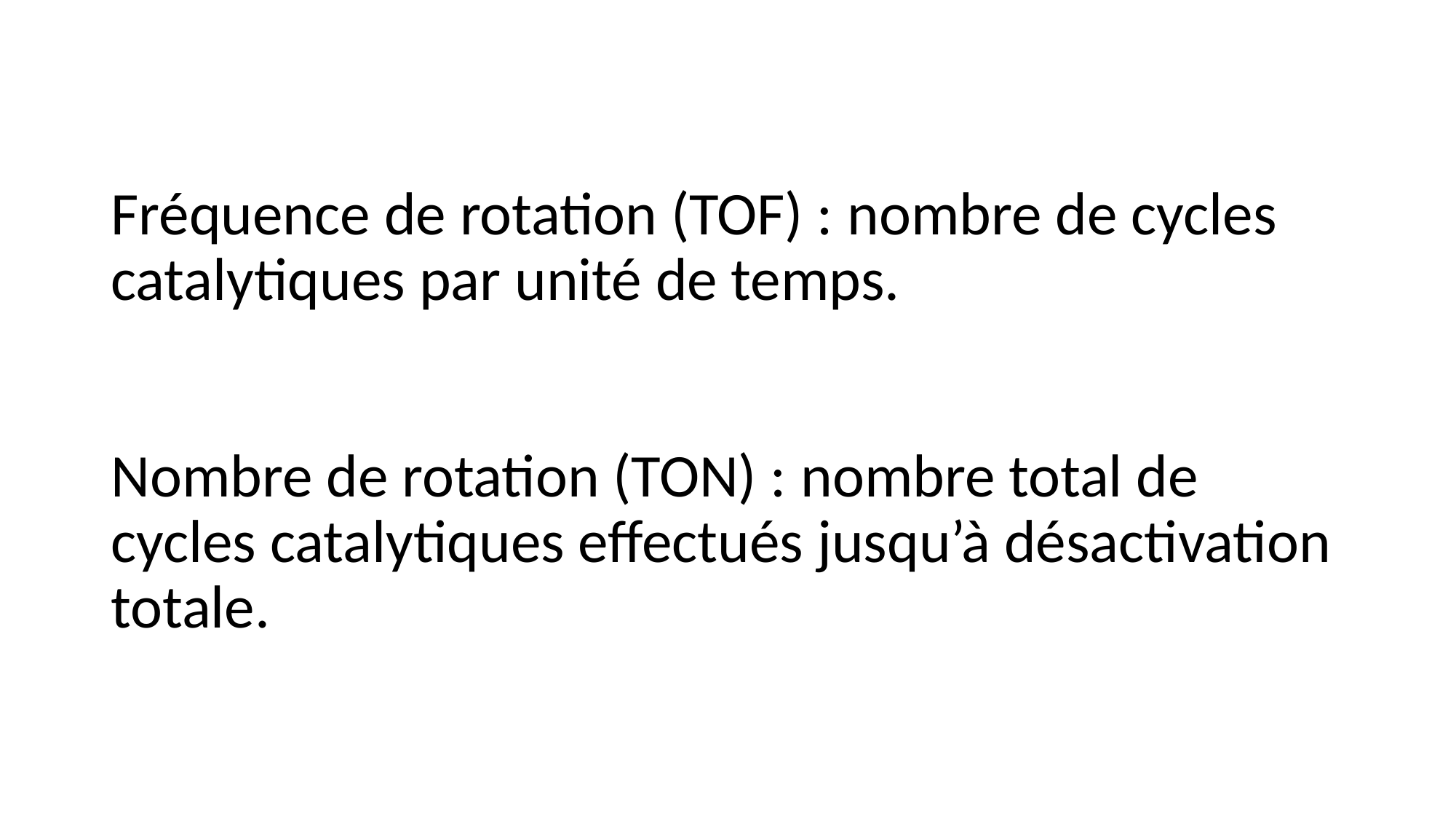

# Fréquence de rotation (TOF) : nombre de cycles catalytiques par unité de temps. Nombre de rotation (TON) : nombre total de cycles catalytiques effectués jusqu’à désactivation totale.